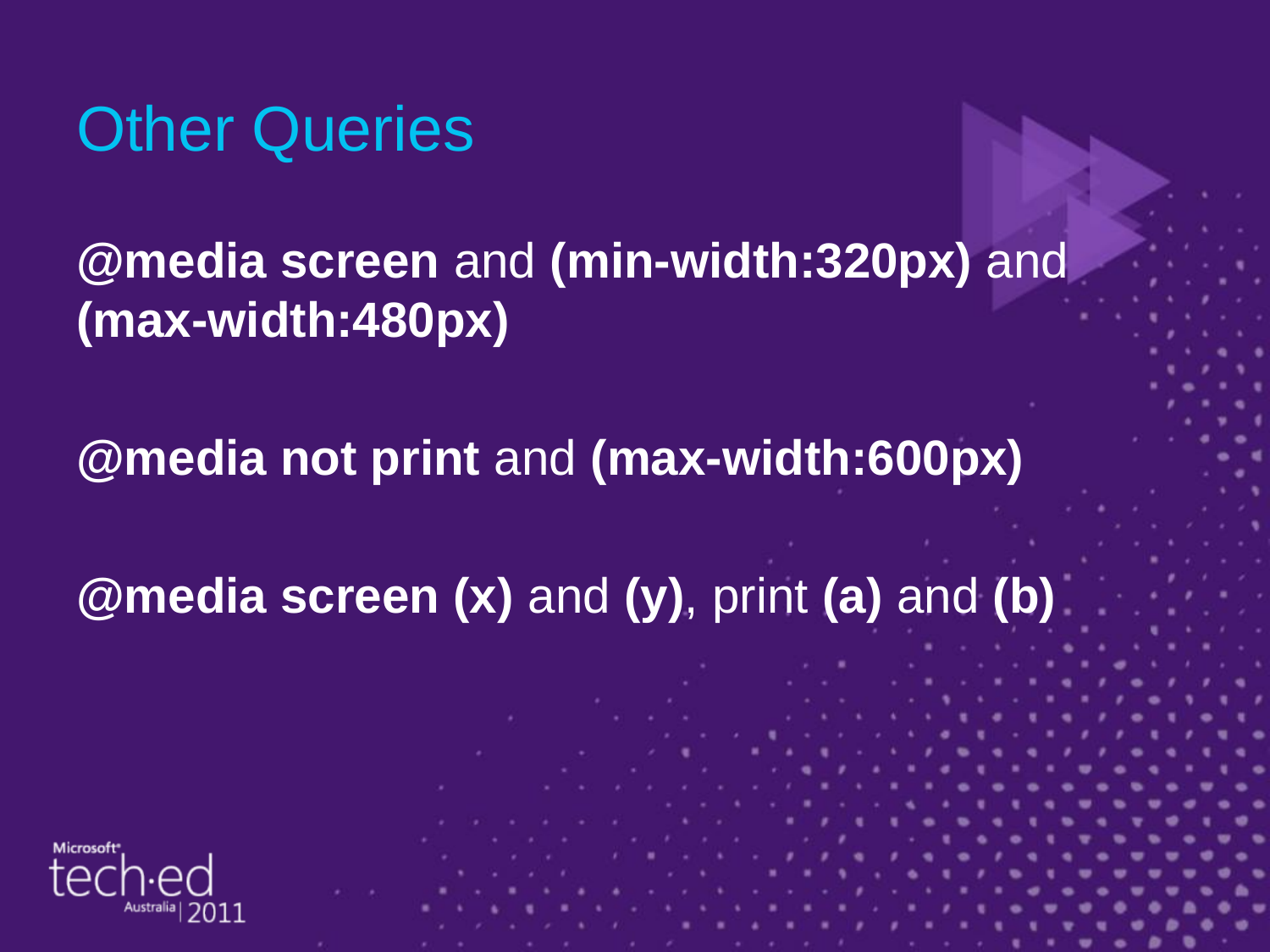

# Other Queries
@media screen and (min-width:320px) and (max-width:480px)

@media not print and (max-width:600px)

@media screen (x) and (y), print (a) and (b)